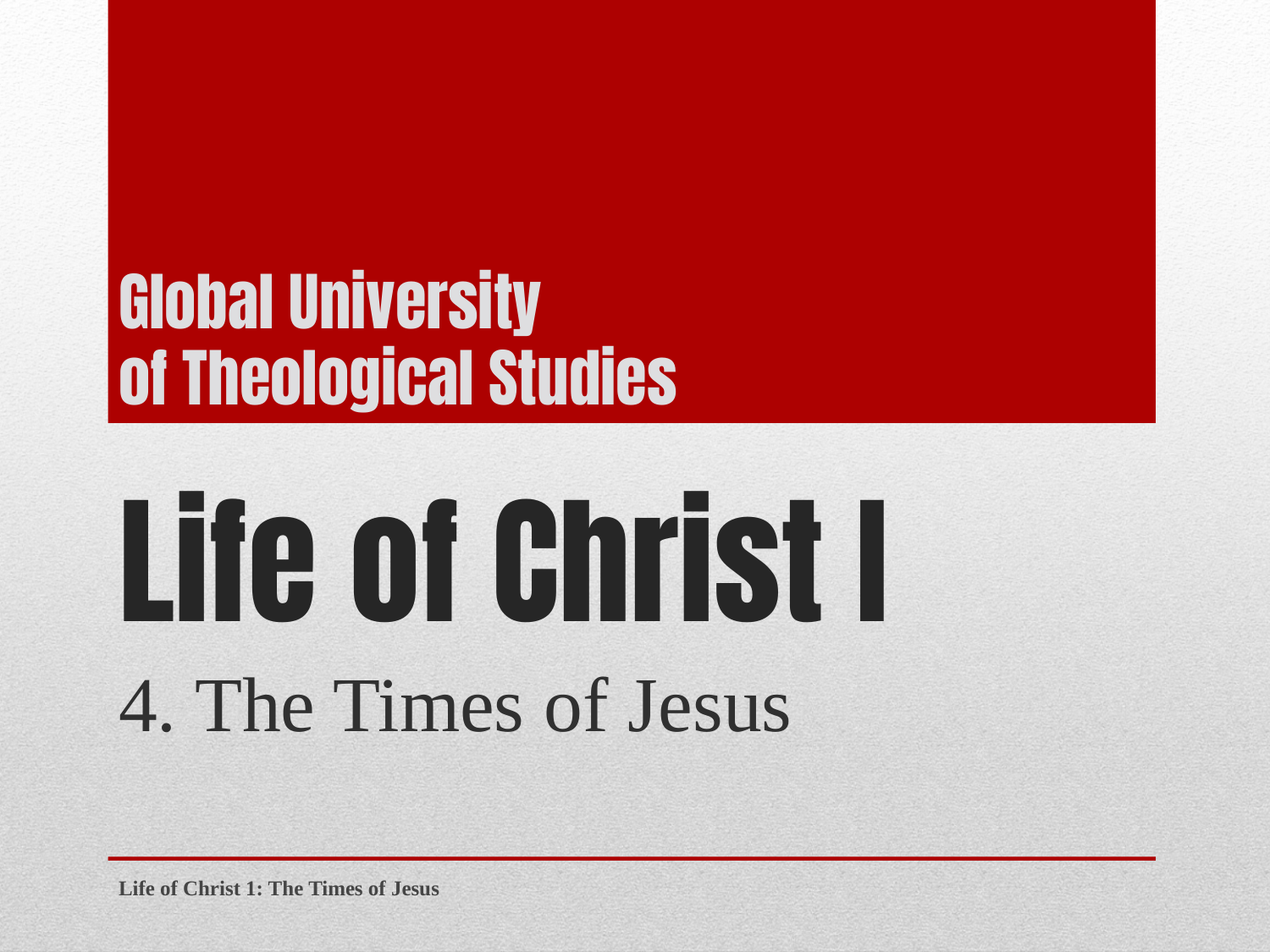

Global University
of Theological Studies
# Life of Christ I
4. The Times of Jesus
Life of Christ 1: The Times of Jesus